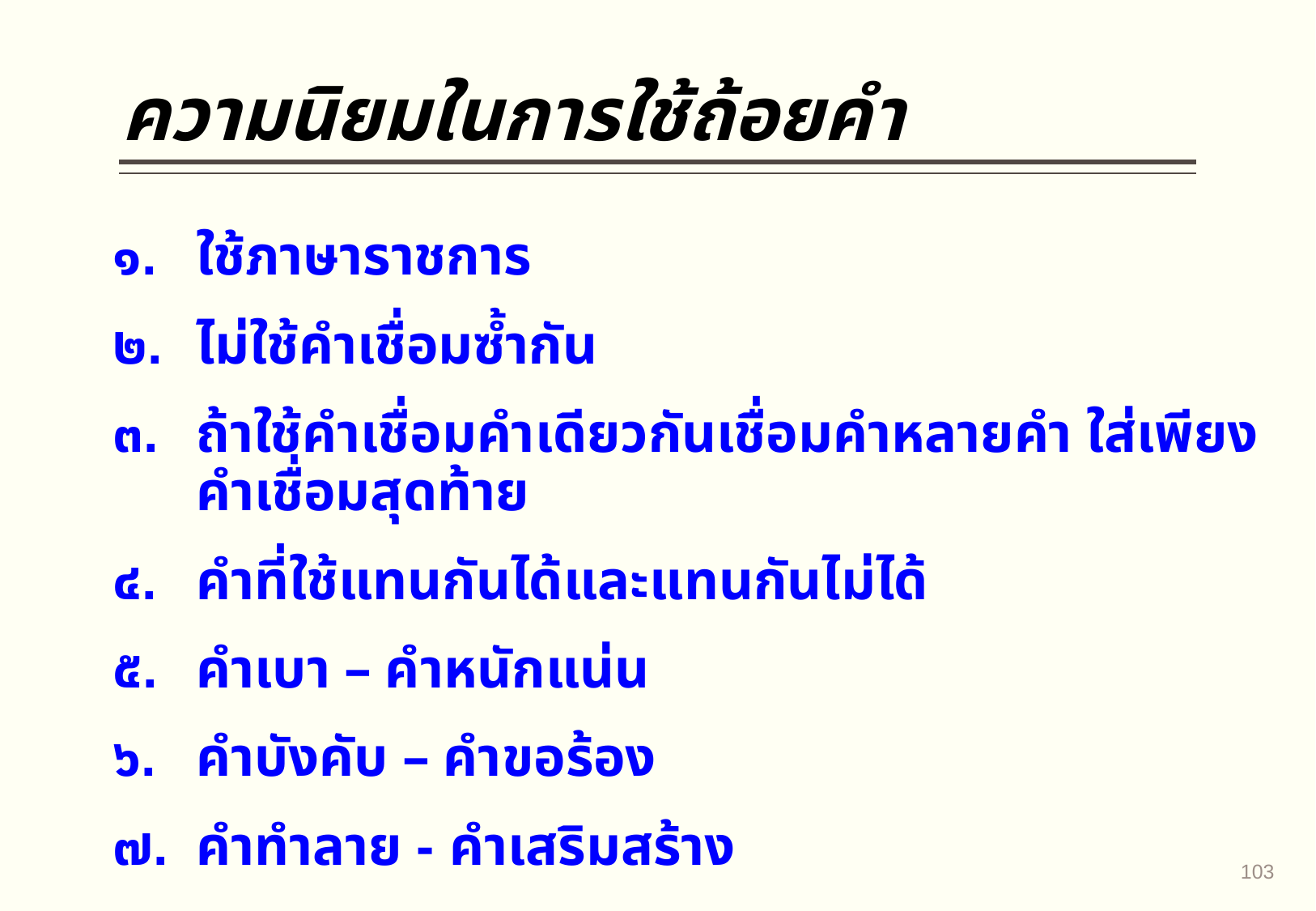

ความนิยมในการใช้ถ้อยคำ
๑.	ใช้ภาษาราชการ
๒.	ไม่ใช้คำเชื่อมซ้ำกัน
๓.	ถ้าใช้คำเชื่อมคำเดียวกันเชื่อมคำหลายคำ ใส่เพียงคำเชื่อมสุดท้าย
๔.	คำที่ใช้แทนกันได้และแทนกันไม่ได้
๕.	คำเบา – คำหนักแน่น
๖.	คำบังคับ – คำขอร้อง
๗.	คำทำลาย - คำเสริมสร้าง
103